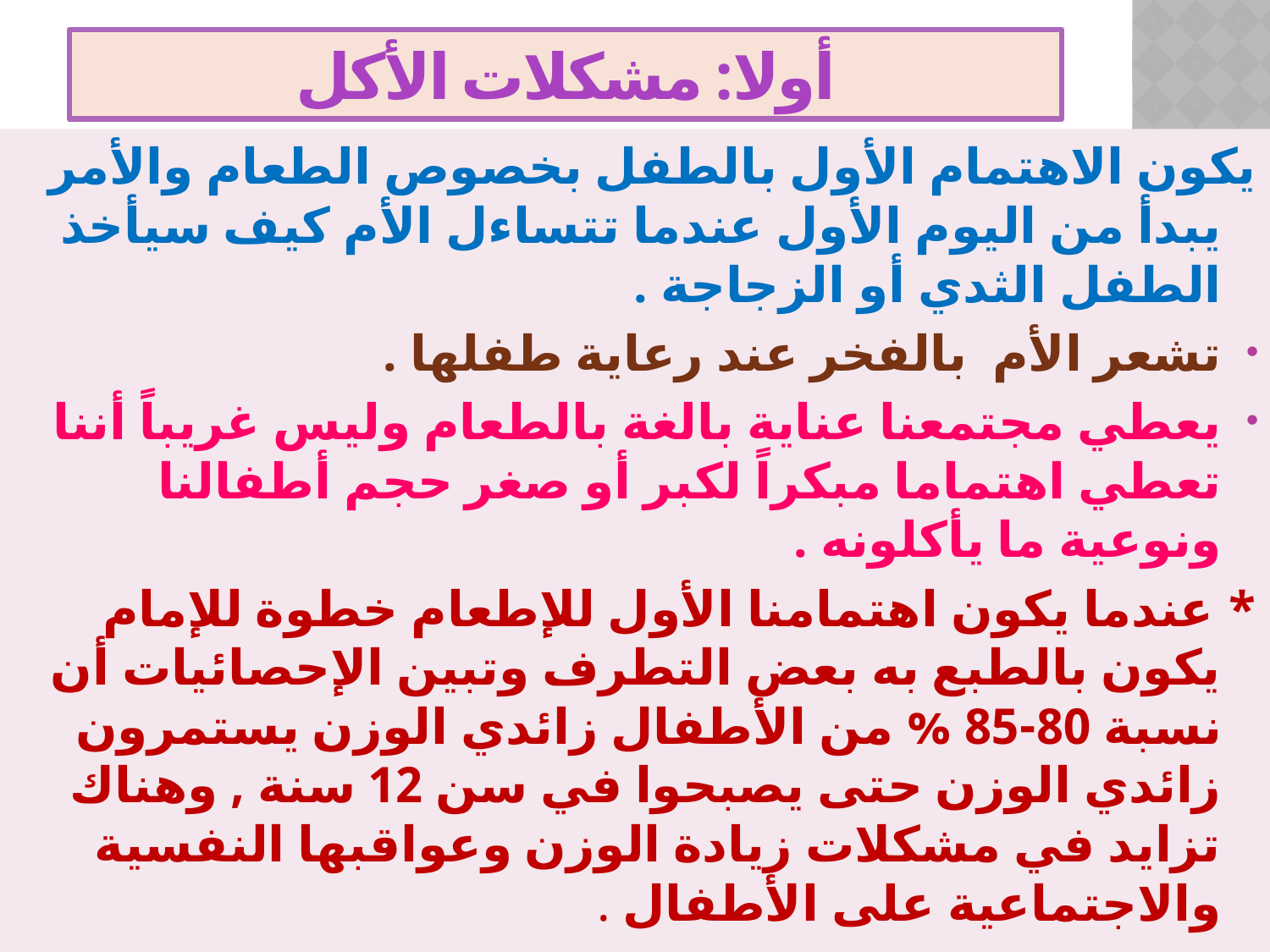

# أولا: مشكلات الأكل
يكون الاهتمام الأول بالطفل بخصوص الطعام والأمر يبدأ من اليوم الأول عندما تتساءل الأم كيف سيأخذ الطفل الثدي أو الزجاجة .
تشعر الأم  بالفخر عند رعاية طفلها .
يعطي مجتمعنا عناية بالغة بالطعام وليس غريباً أننا تعطي اهتماما مبكراً لكبر أو صغر حجم أطفالنا ونوعية ما يأكلونه .
* عندما يكون اهتمامنا الأول للإطعام خطوة للإمام يكون بالطبع به بعض التطرف وتبين الإحصائيات أن نسبة 80-85 % من الأطفال زائدي الوزن يستمرون زائدي الوزن حتى يصبحوا في سن 12 سنة , وهناك تزايد في مشكلات زيادة الوزن وعواقبها النفسية والاجتماعية على الأطفال .